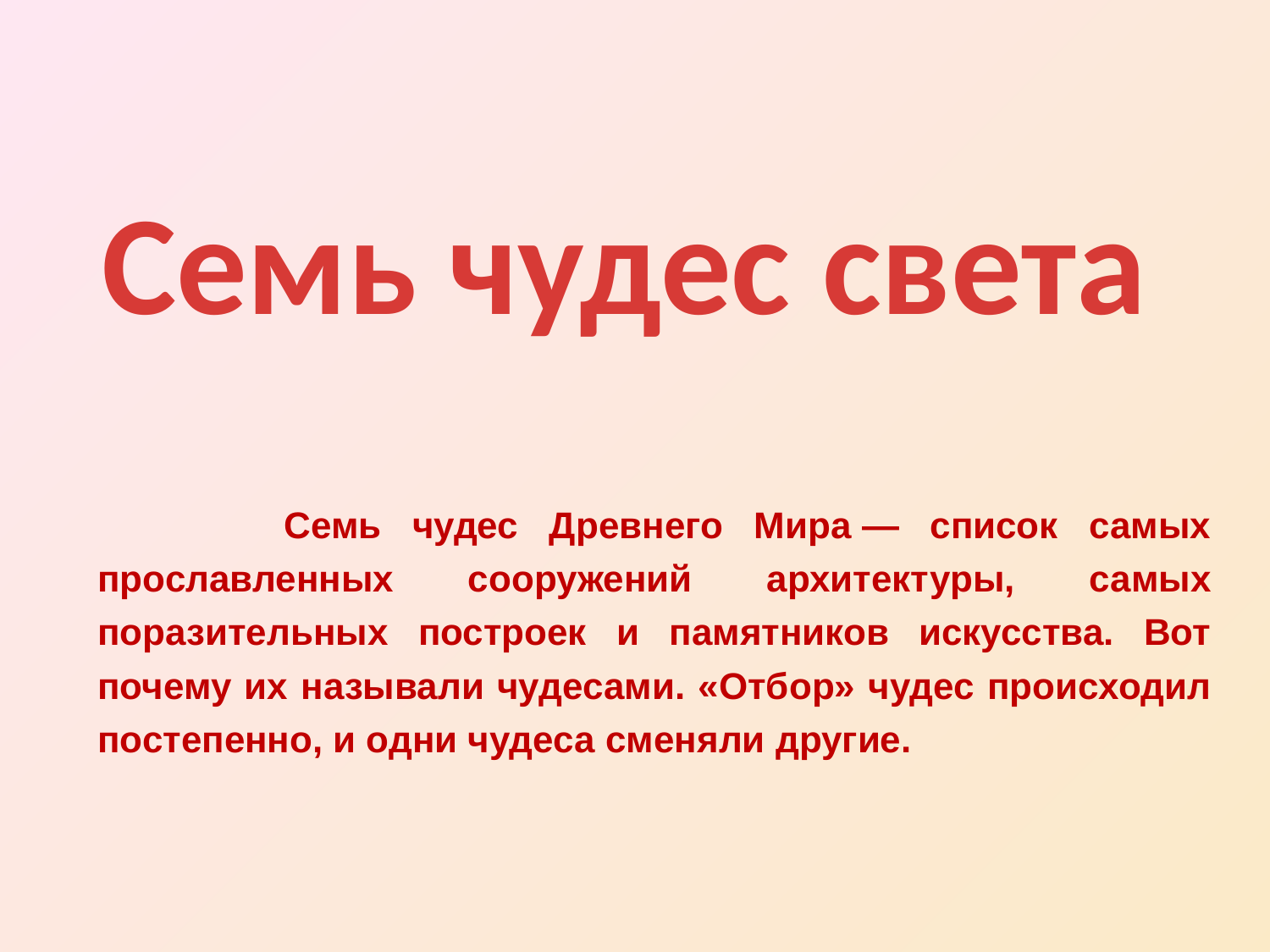

# Семь чудес света
      Семь чудес Древнего Мира — список самых прославленных сооружений архитектуры, самых поразительных построек и памятников искусства. Вот почему их называли чудесами. «Отбор» чудес происходил постепенно, и одни чудеса сменяли другие.